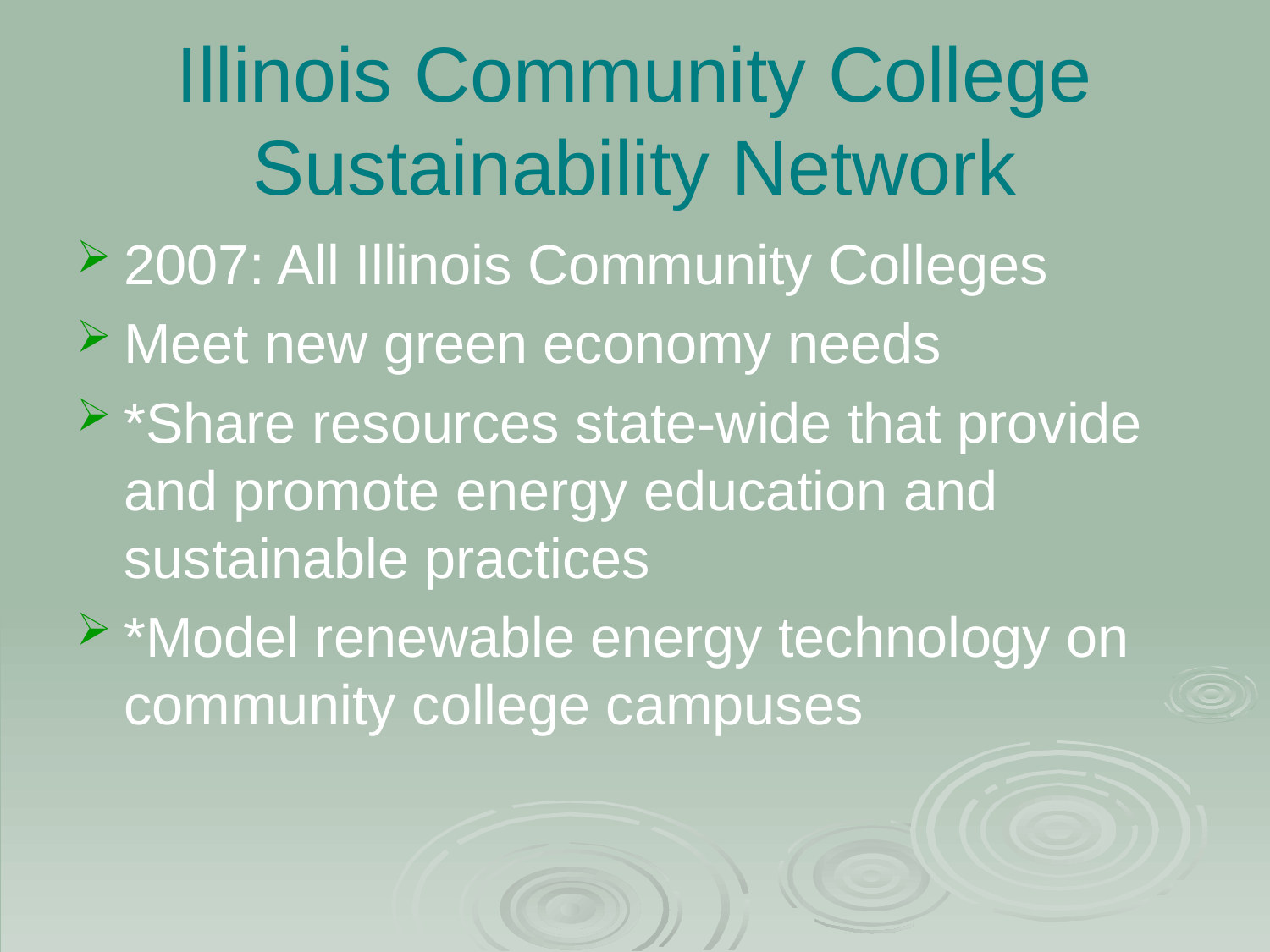

# Illinois Community College Sustainability Network
2007: All Illinois Community Colleges
Meet new green economy needs
*Share resources state-wide that provide and promote energy education and sustainable practices
*Model renewable energy technology on community college campuses